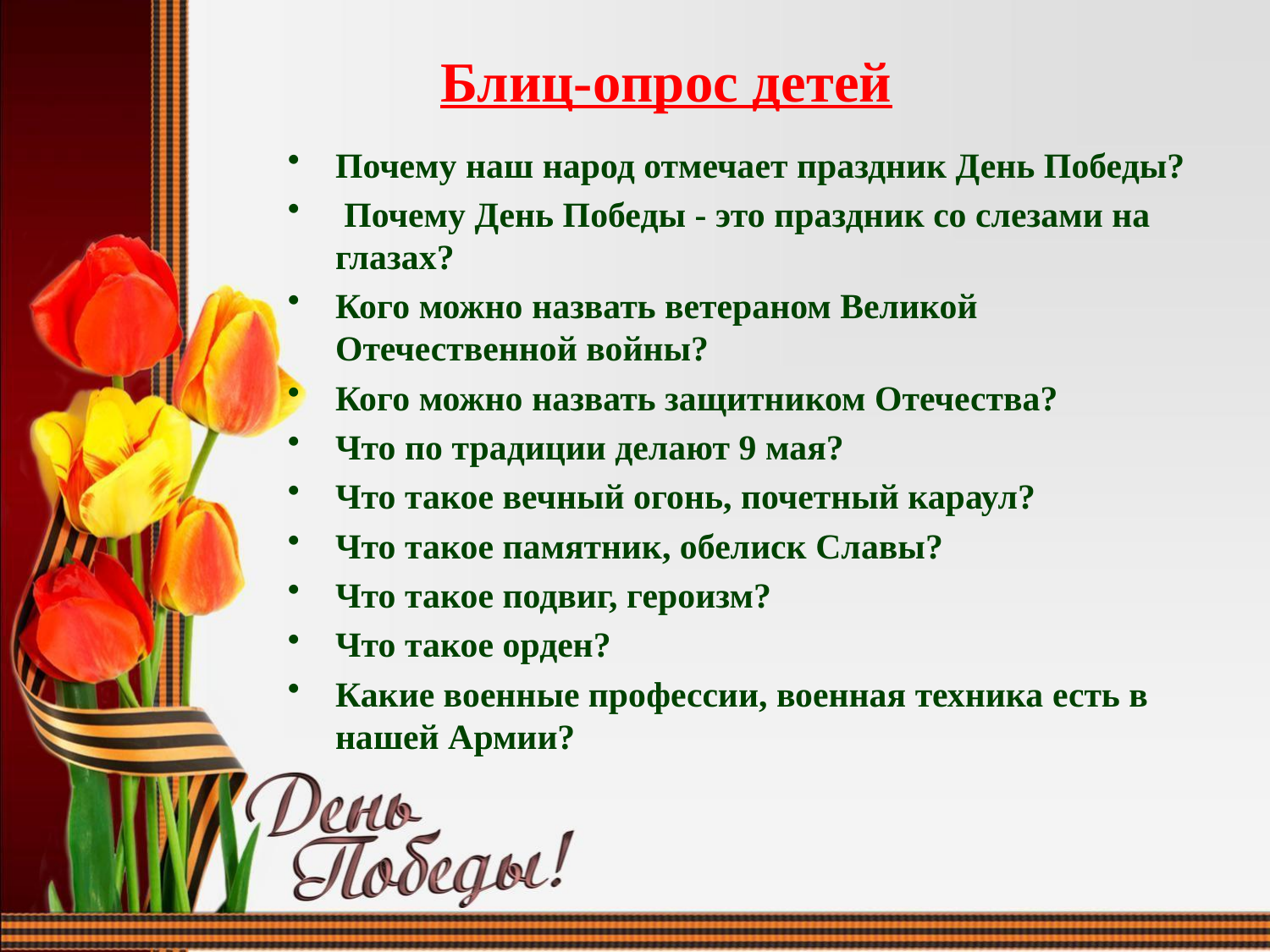

# Блиц-опрос детей
Почему наш народ отмечает праздник День Победы?
 Почему День Победы - это праздник со слезами на глазах?
Кого можно назвать ветераном Великой Отечественной войны?
Кого можно назвать защитником Отечества?
Что по традиции делают 9 мая?
Что такое вечный огонь, почетный караул?
Что такое памятник, обелиск Славы?
Что такое подвиг, героизм?
Что такое орден?
Какие военные профессии, военная техника есть в нашей Армии?